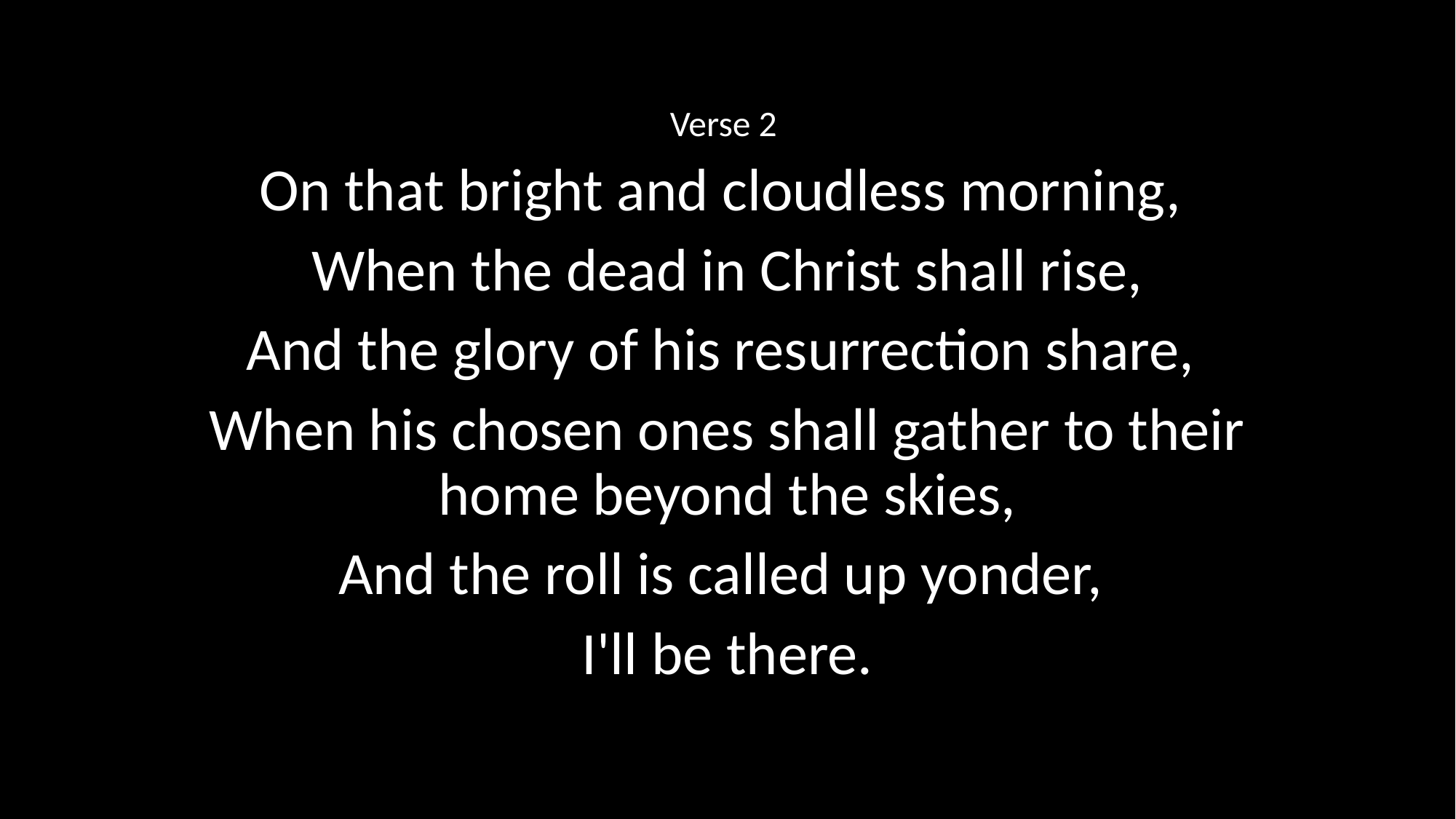

Verse 2
On that bright and cloudless morning,
When the dead in Christ shall rise,
And the glory of his resurrection share,
When his chosen ones shall gather to their home beyond the skies,
And the roll is called up yonder,
I'll be there.